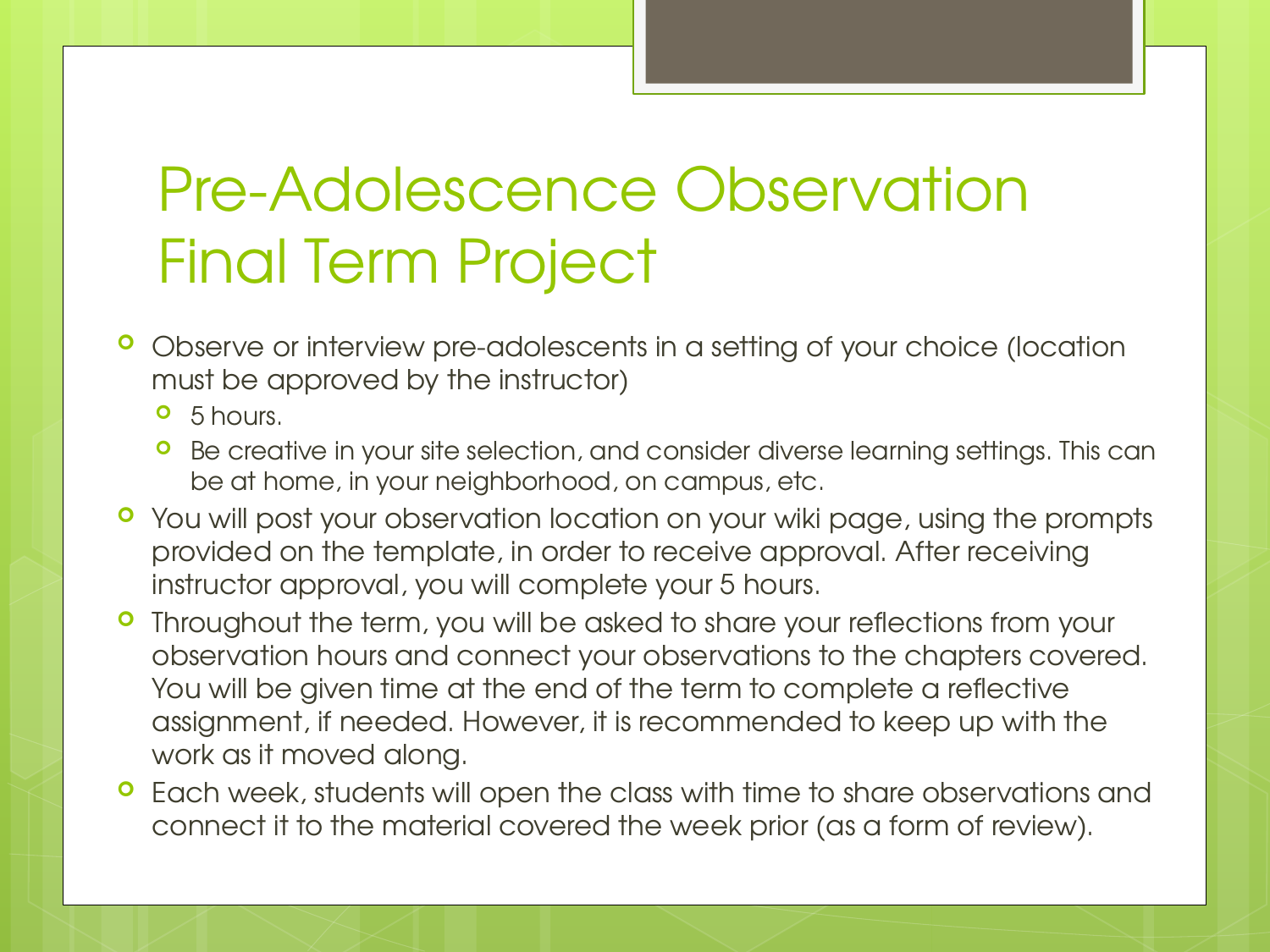

# Pre-Adolescence Observation Final Term Project
Observe or interview pre-adolescents in a setting of your choice (location must be approved by the instructor)
5 hours.
Be creative in your site selection, and consider diverse learning settings. This can be at home, in your neighborhood, on campus, etc.
You will post your observation location on your wiki page, using the prompts provided on the template, in order to receive approval. After receiving instructor approval, you will complete your 5 hours.
Throughout the term, you will be asked to share your reflections from your observation hours and connect your observations to the chapters covered. You will be given time at the end of the term to complete a reflective assignment, if needed. However, it is recommended to keep up with the work as it moved along.
Each week, students will open the class with time to share observations and connect it to the material covered the week prior (as a form of review).